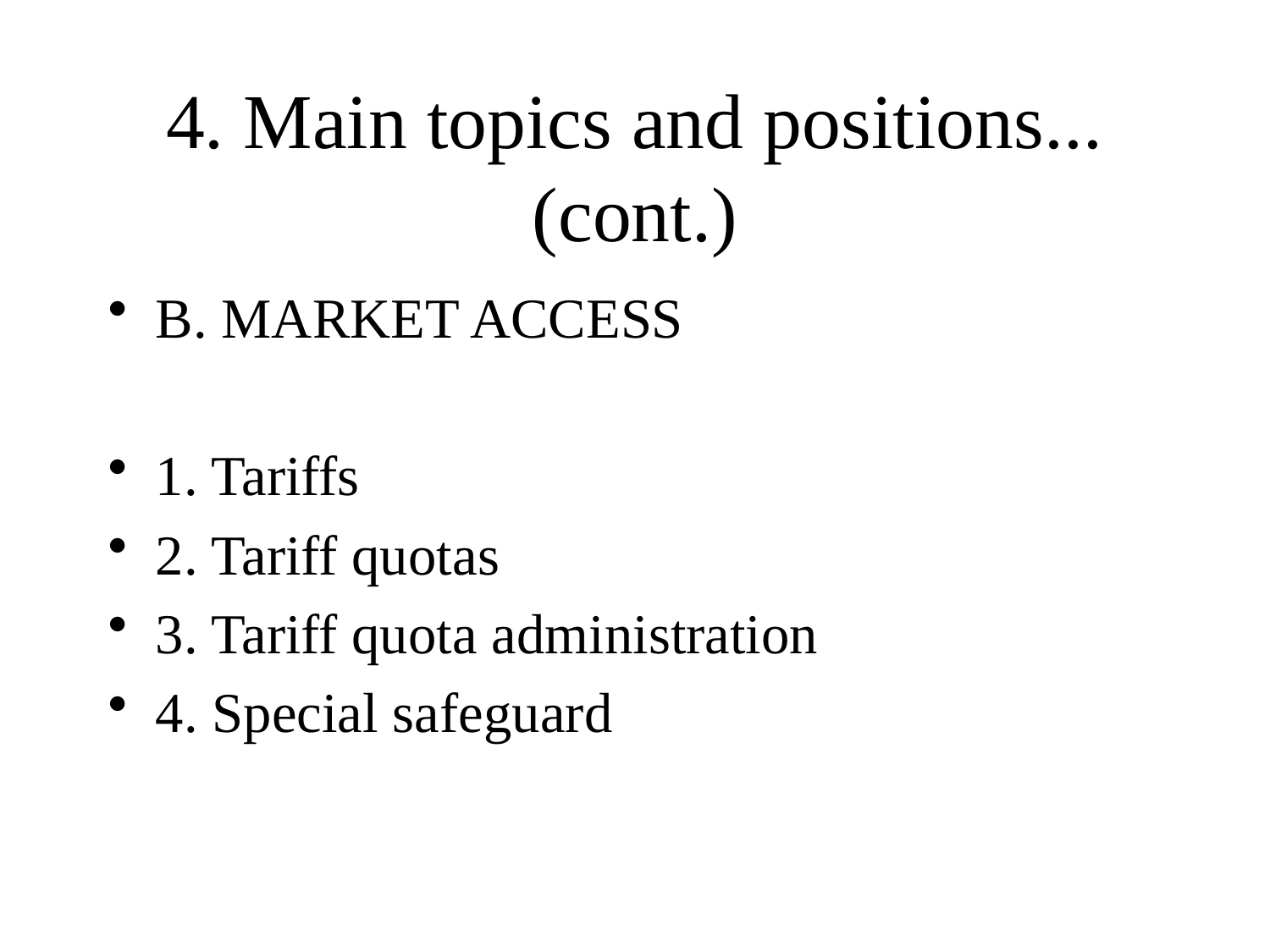

# 4. Main topics and positions... (cont.)
B. MARKET ACCESS

1. Tariffs
2. Tariff quotas
3. Tariff quota administration
4. Special safeguard